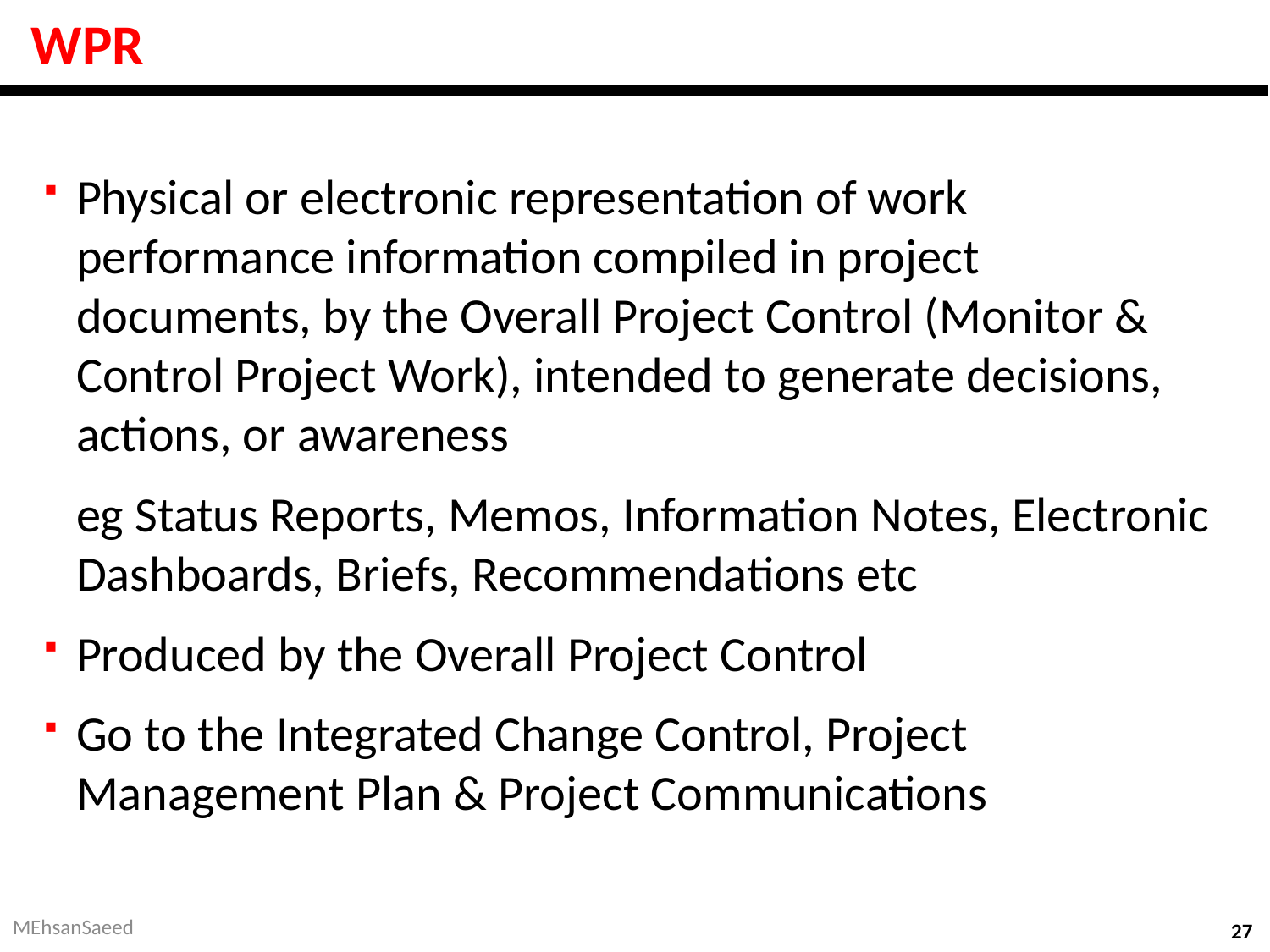

# WPR
Physical or electronic representation of work performance information compiled in project documents, by the Overall Project Control (Monitor & Control Project Work), intended to generate decisions, actions, or awareness
eg Status Reports, Memos, Information Notes, Electronic Dashboards, Briefs, Recommendations etc
Produced by the Overall Project Control
Go to the Integrated Change Control, Project Management Plan & Project Communications
MEhsanSaeed
27